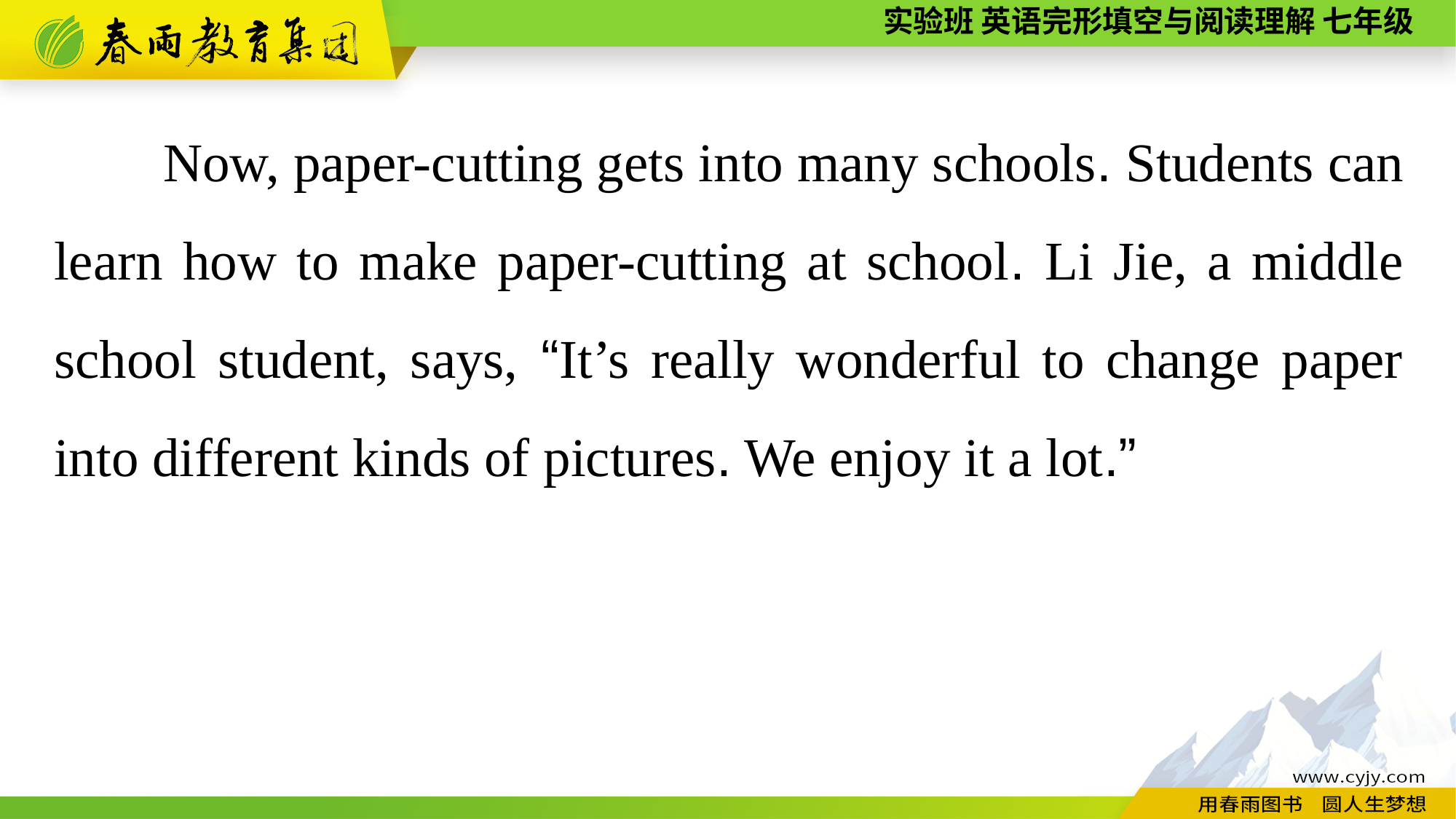

Now, paper-cutting gets into many schools. Students can learn how to make paper-cutting at school. Li Jie, a middle school student, says, “It’s really wonderful to change paper into different kinds of pictures. We enjoy it a lot.”